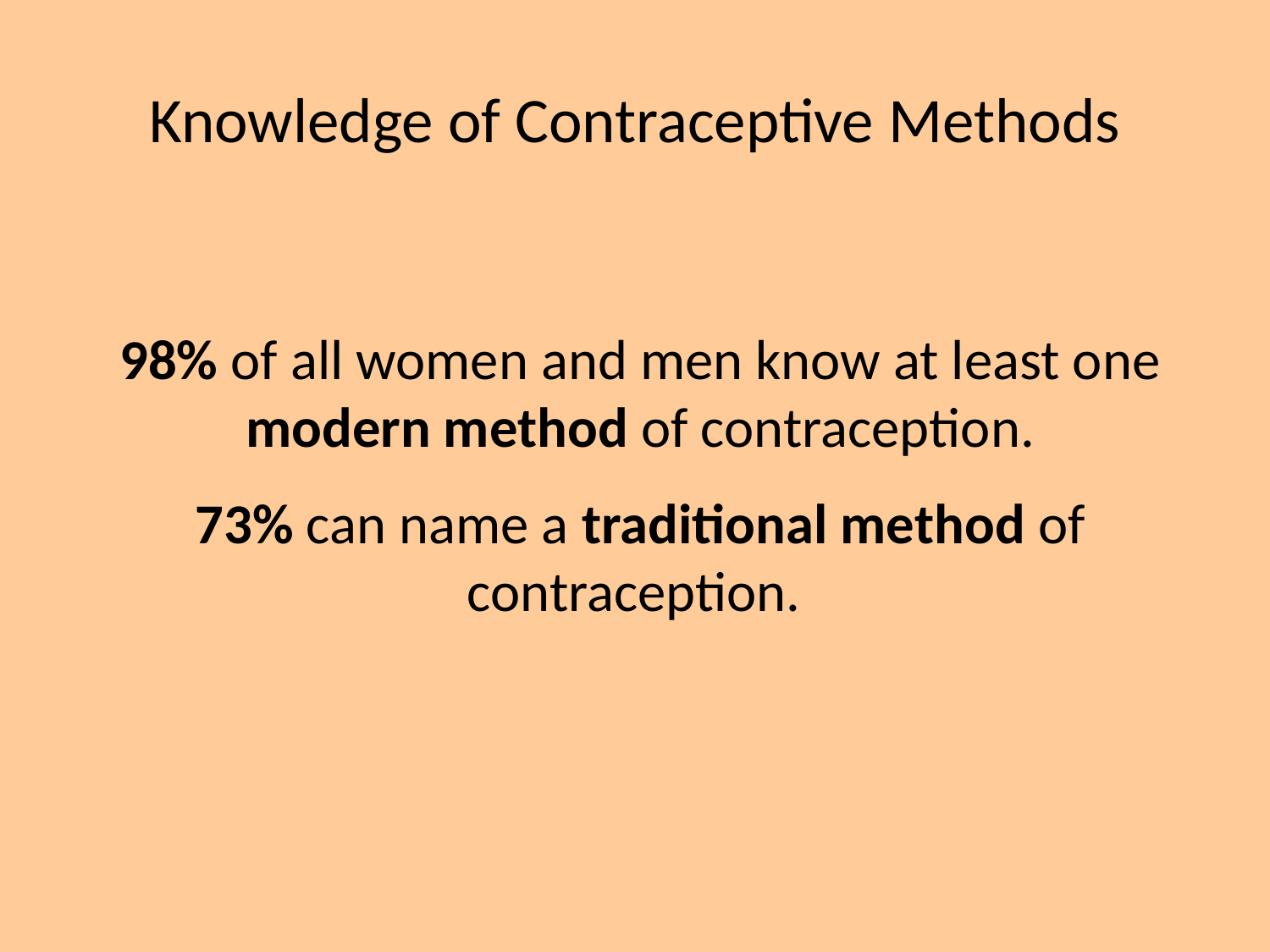

# Knowledge of Contraceptive Methods
98% of all women and men know at least one modern method of contraception.
73% can name a traditional method of contraception.